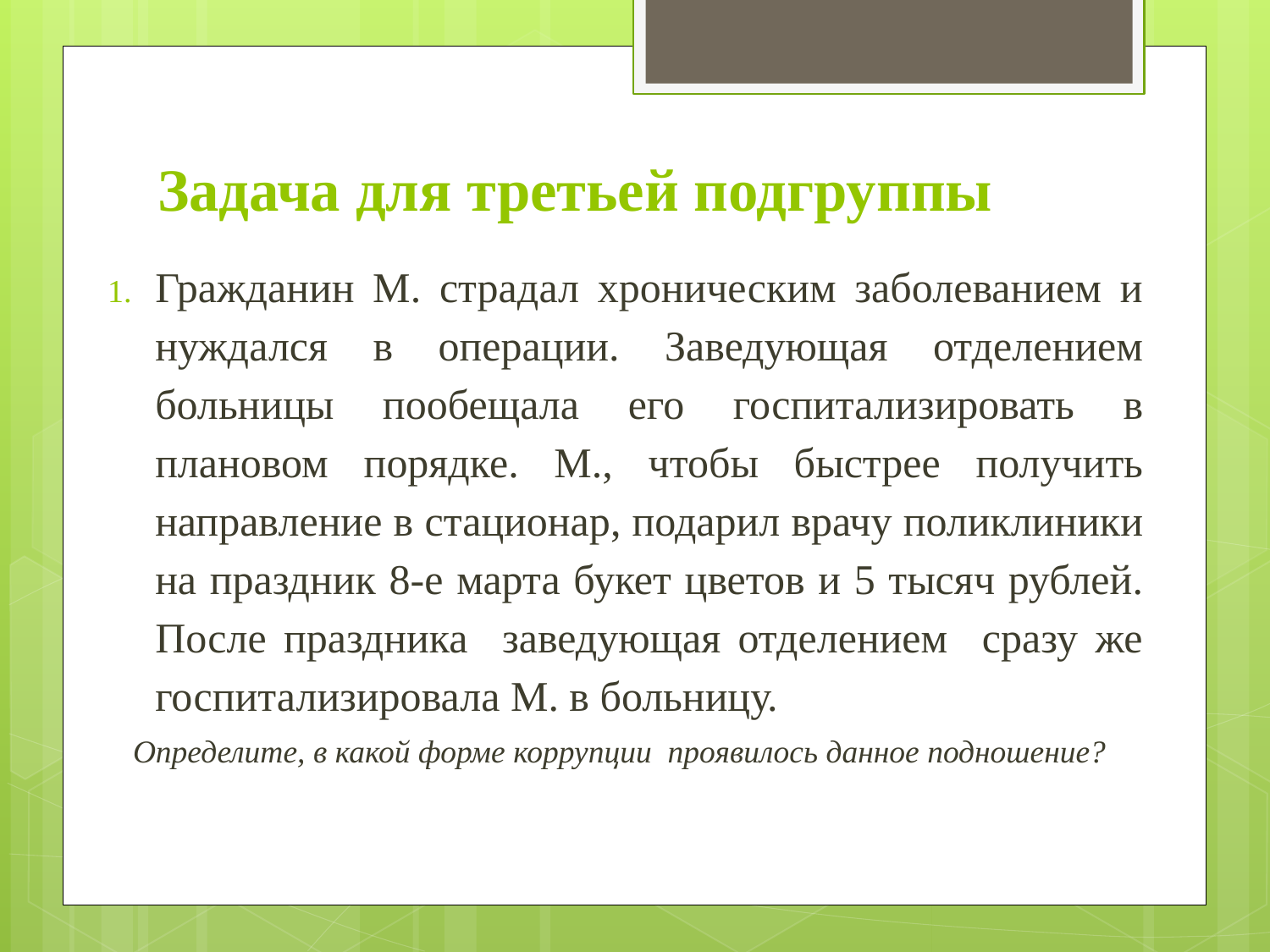

# Задача для третьей подгруппы
Гражданин М. страдал хроническим заболеванием и нуждался в операции. Заведующая отделением больницы пообещала его госпитализировать в плановом порядке. М., чтобы быстрее получить направление в стационар, подарил врачу поликлиники на праздник 8-е марта букет цветов и 5 тысяч рублей. После праздника  заведующая отделением  сразу же госпитализировала М. в больницу.
Определите, в какой форме коррупции  проявилось данное подношение?